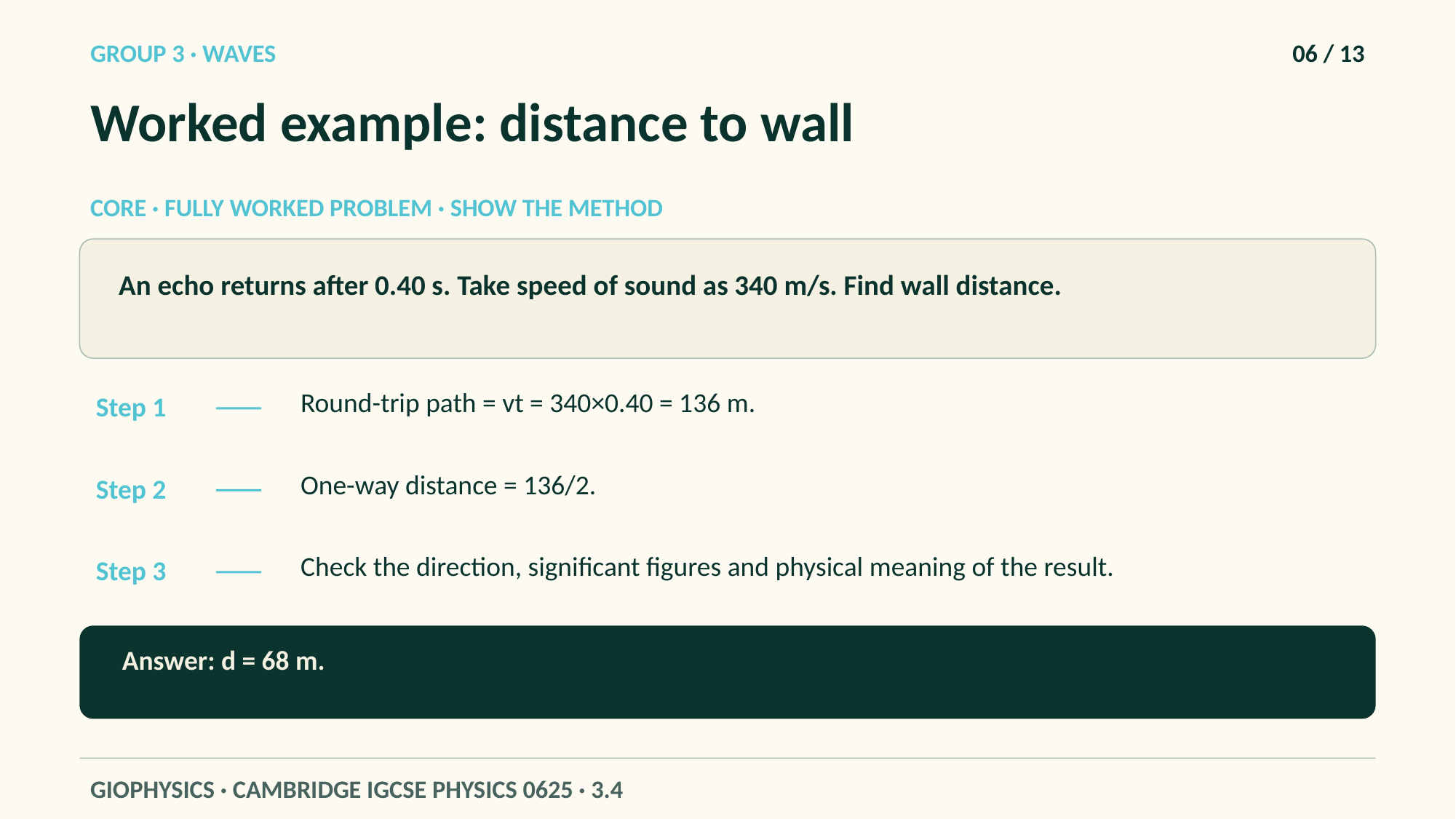

GROUP 3 · WAVES
06 / 13
Worked example: distance to wall
CORE · FULLY WORKED PROBLEM · SHOW THE METHOD

An echo returns after 0.40 s. Take speed of sound as 340 m/s. Find wall distance.
Round-trip path = vt = 340×0.40 = 136 m.
Step 1

One-way distance = 136/2.
Step 2

Check the direction, significant figures and physical meaning of the result.
Step 3

Answer: d = 68 m.

GIOPHYSICS · CAMBRIDGE IGCSE PHYSICS 0625 · 3.4